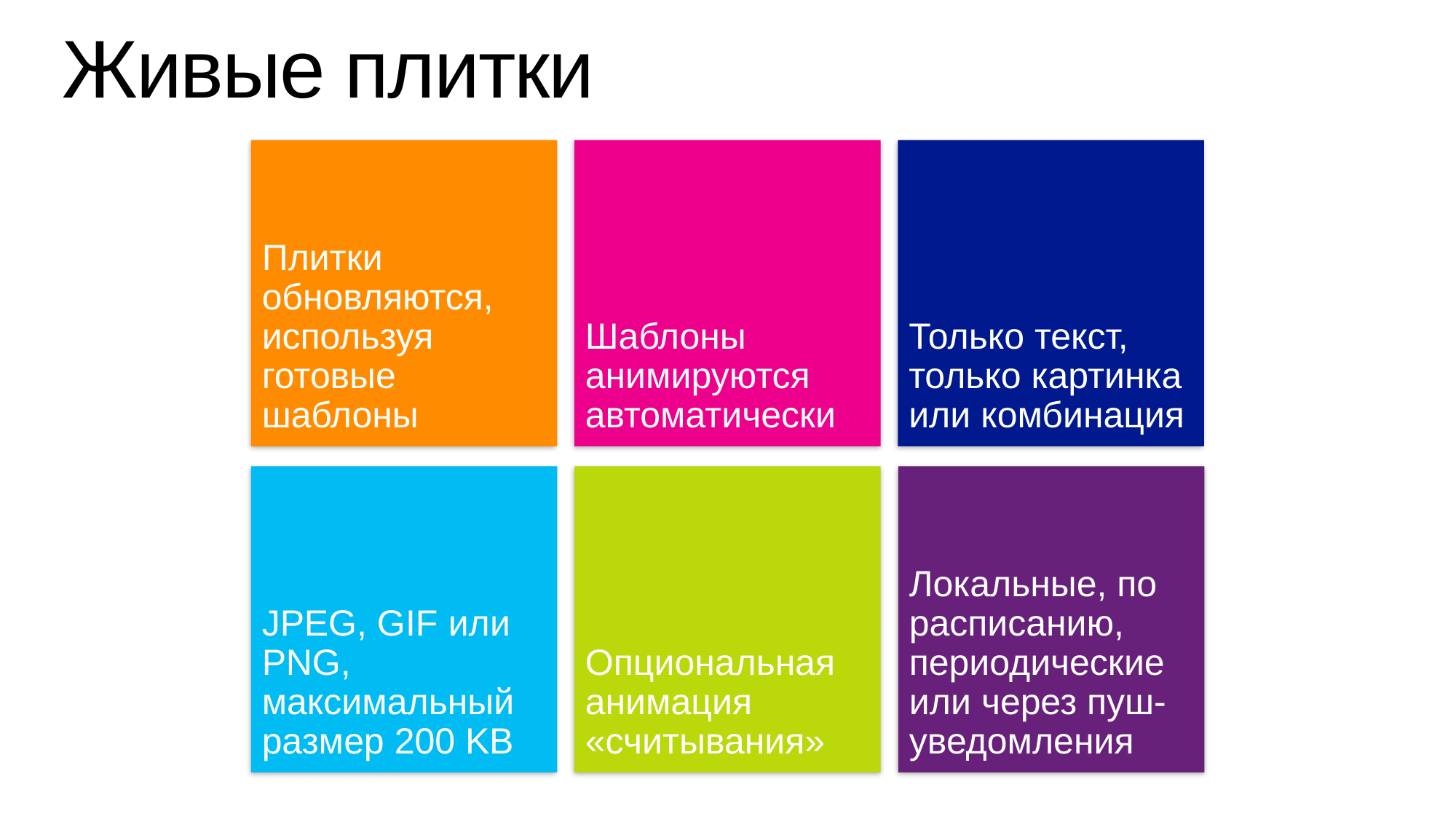

# Живые плитки
Плитки обновляются, используя готовые шаблоны
Шаблоны анимируются автоматически
Только текст, только картинка или комбинация
Локальные, по расписанию, периодические или через пуш-уведомления
JPEG, GIF или PNG, максимальный размер 200 KB
Опциональная анимация «считывания»